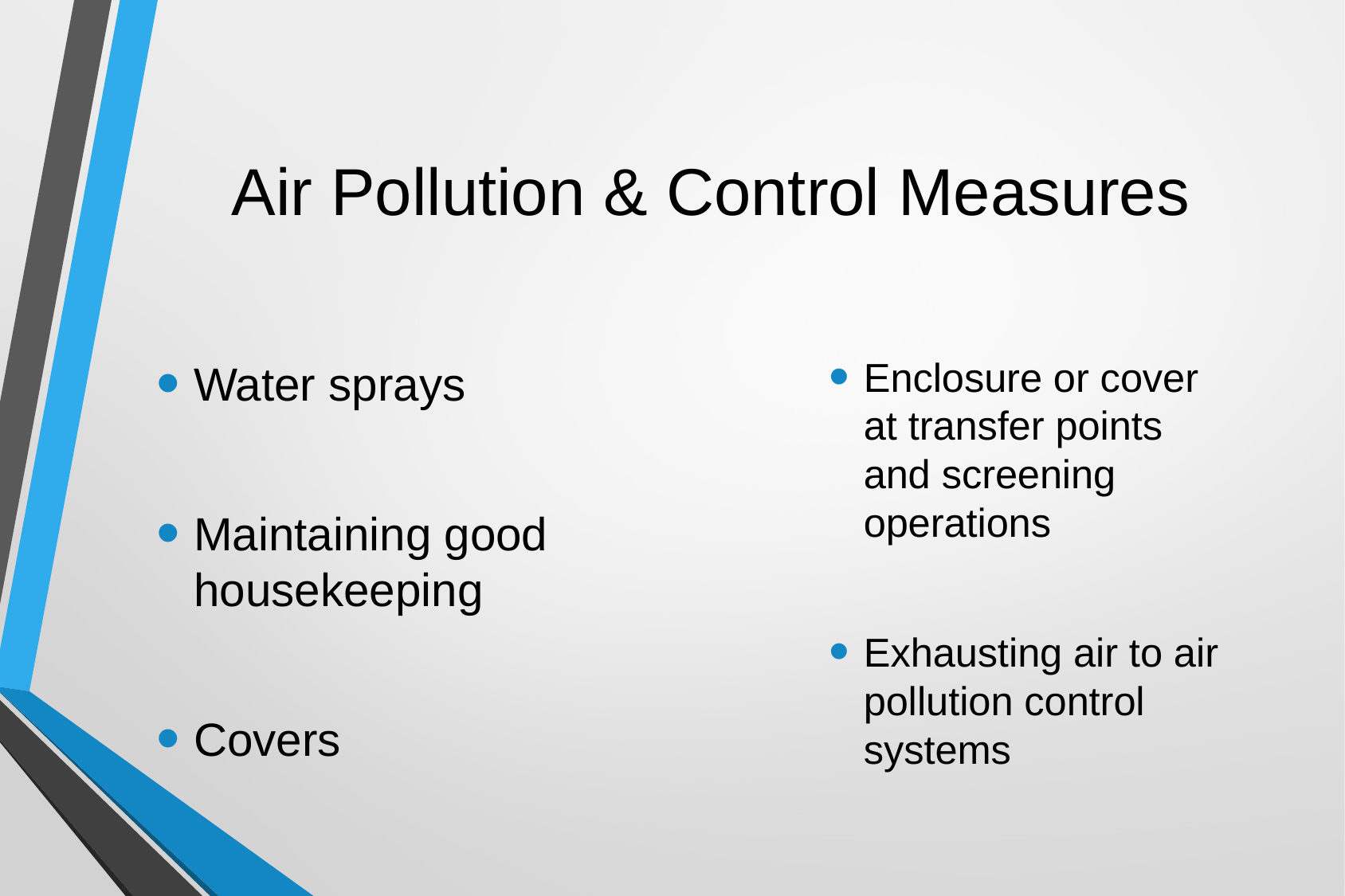

# Air Pollution & Control Measures
Enclosure or cover at transfer points and screening operations

Exhausting air to air pollution control systems

Water sprays

Maintaining good housekeeping

Covers